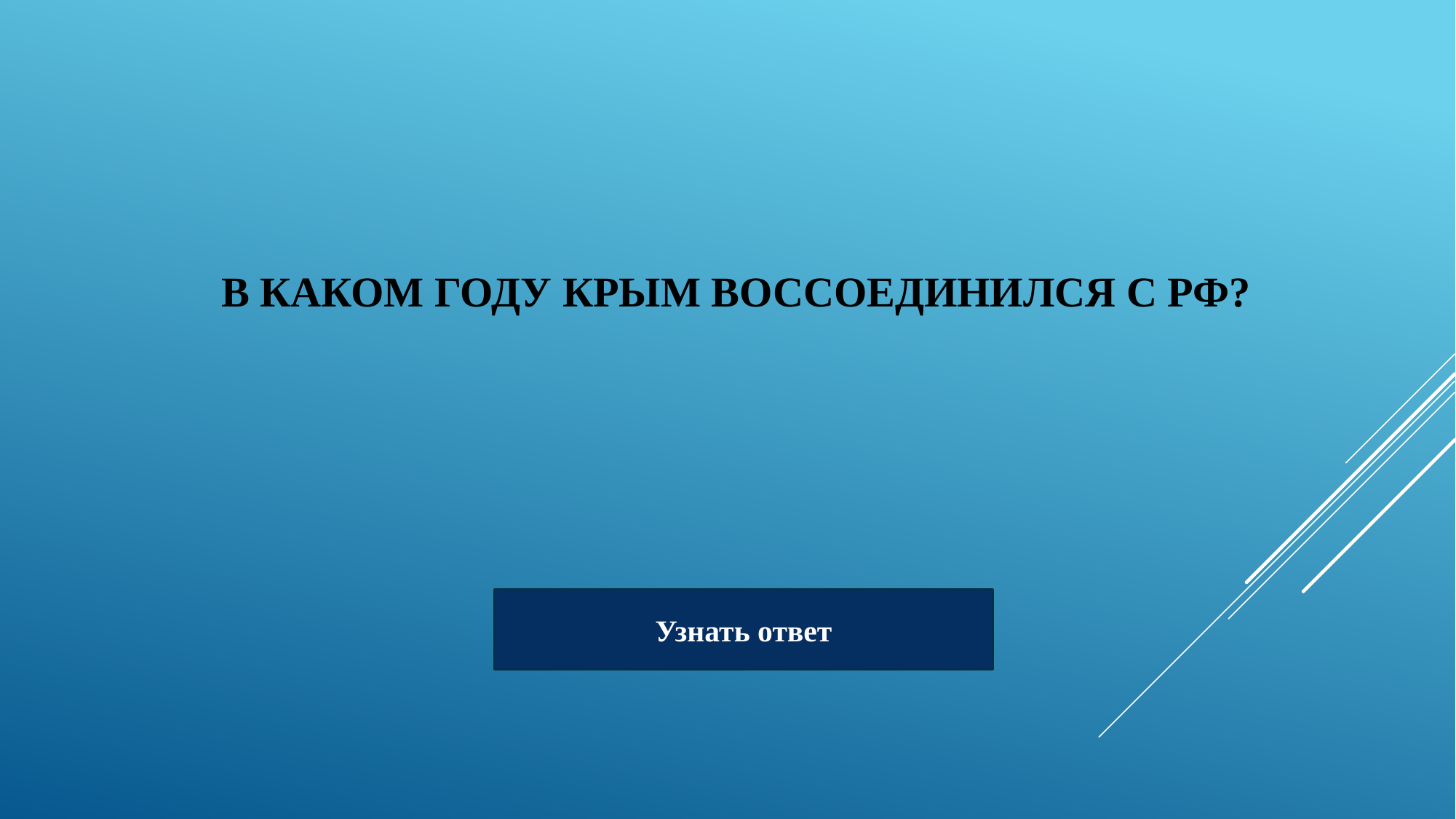

# В каком году Крым воссоединился с РФ?